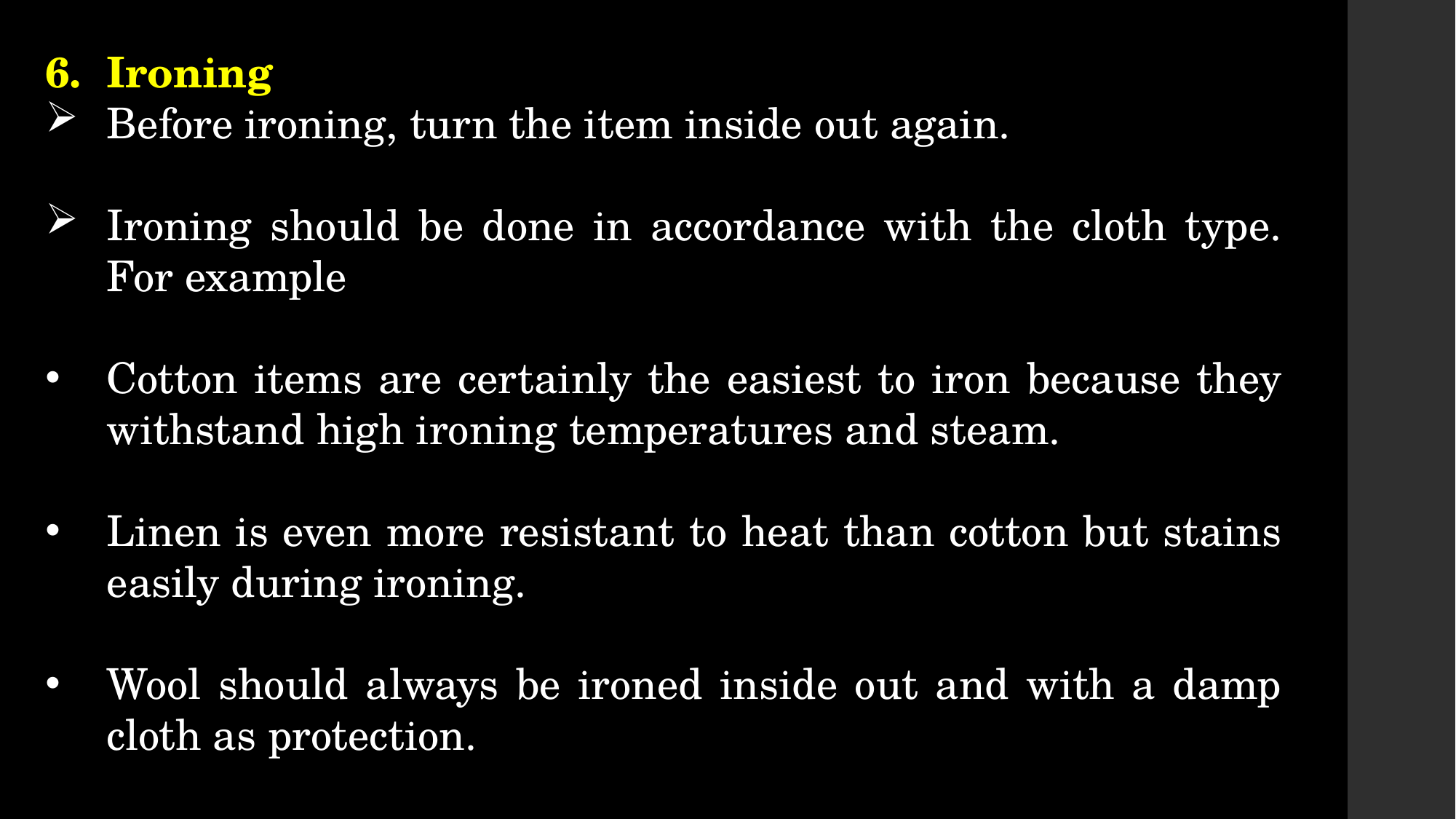

Ironing
Before ironing, turn the item inside out again.

Ironing should be done in accordance with the cloth type. For example

Cotton items are certainly the easiest to iron because they withstand high ironing temperatures and steam.

Linen is even more resistant to heat than cotton but stains easily during ironing.

Wool should always be ironed inside out and with a damp cloth as protection.